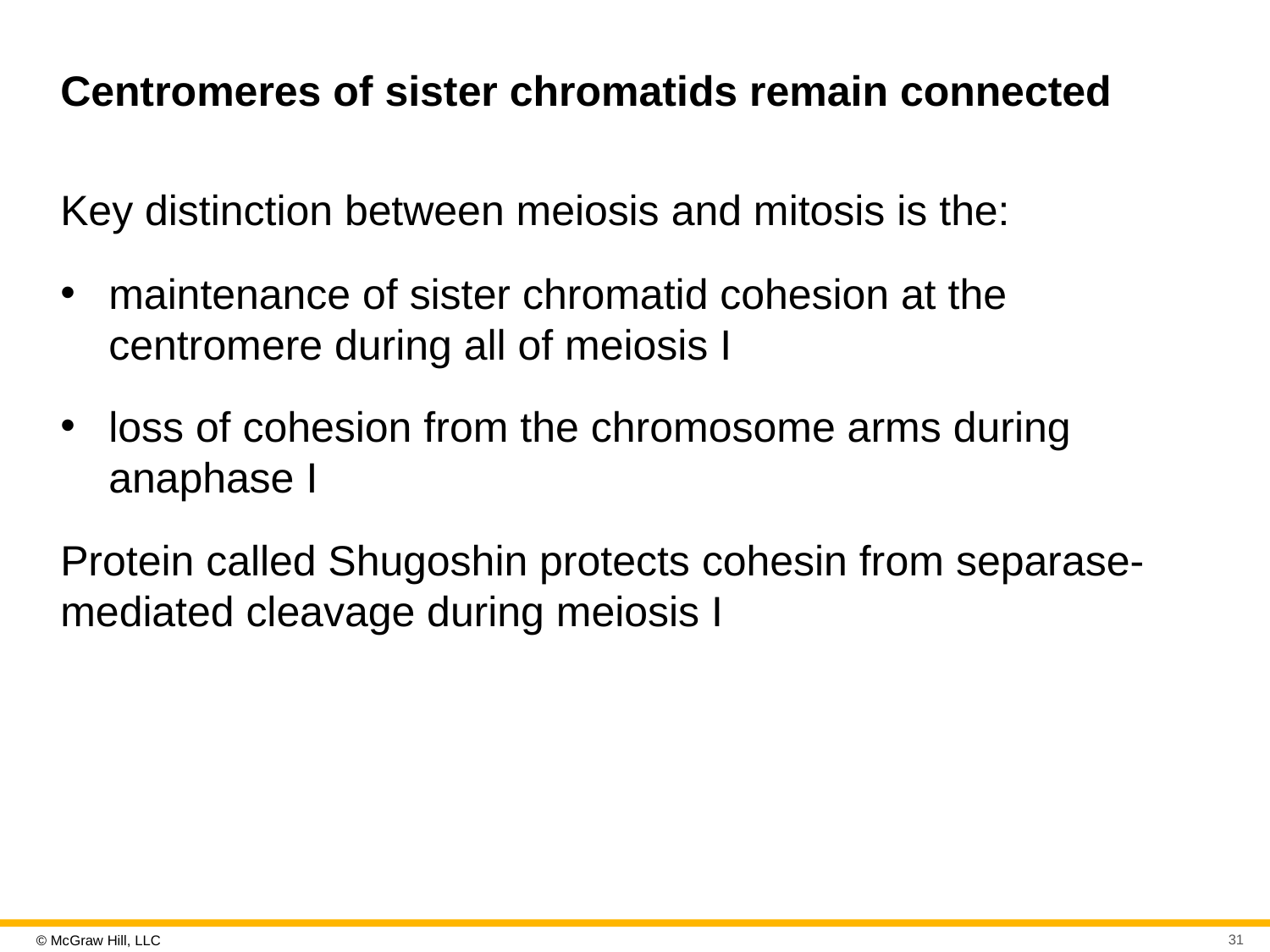

# Centromeres of sister chromatids remain connected
Key distinction between meiosis and mitosis is the:
maintenance of sister chromatid cohesion at the centromere during all of meiosis I
loss of cohesion from the chromosome arms during anaphase I
Protein called Shugoshin protects cohesin from separase-mediated cleavage during meiosis I
31